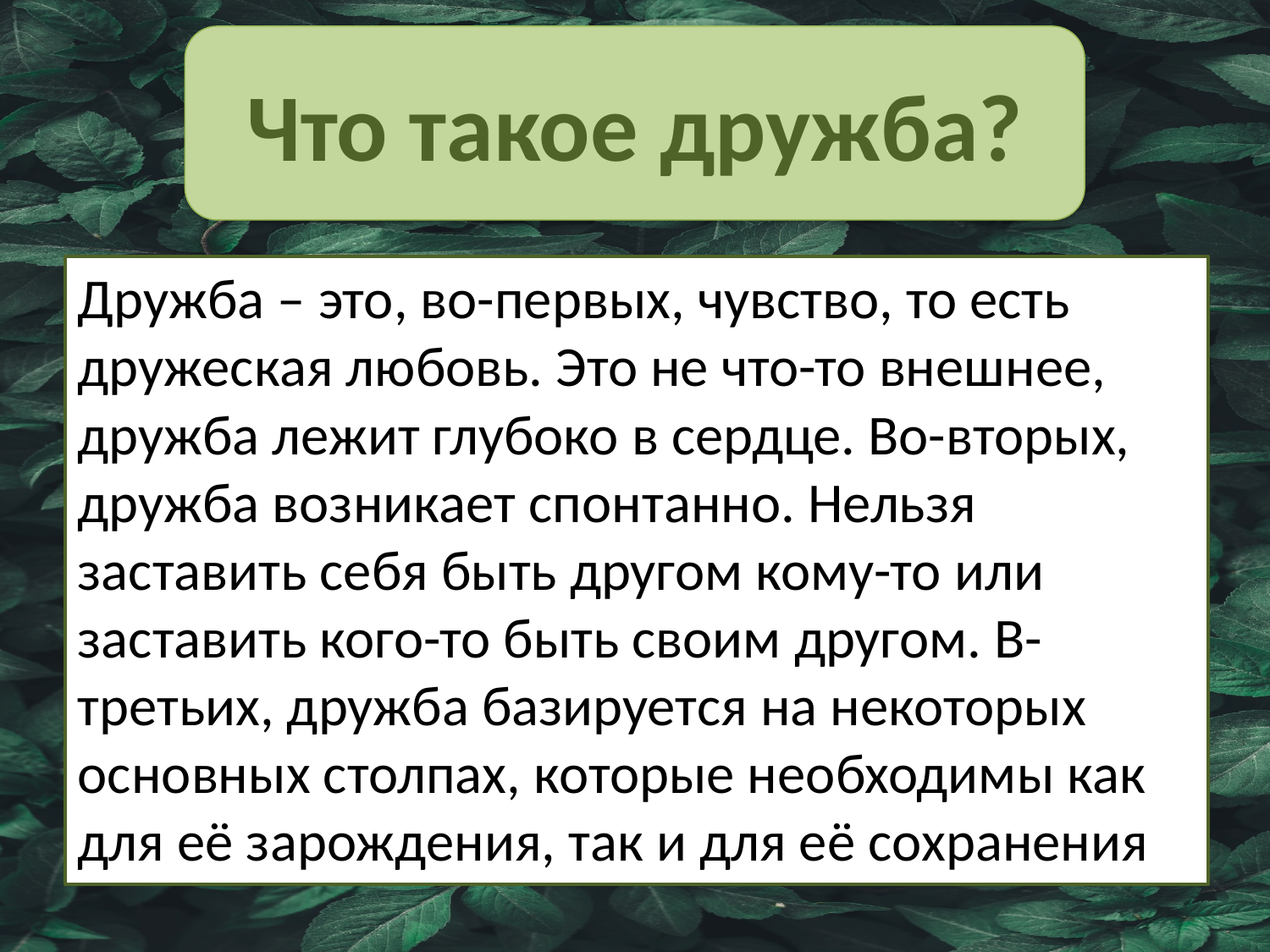

Что такое дружба?
Дружба – это, во-первых, чувство, то есть дружеская любовь. Это не что-то внешнее, дружба лежит глубоко в сердце. Во-вторых, дружба возникает спонтанно. Нельзя заставить себя быть другом кому-то или заставить кого-то быть своим другом. В-третьих, дружба базируется на некоторых основных столпах, которые необходимы как для её зарождения, так и для её сохранения